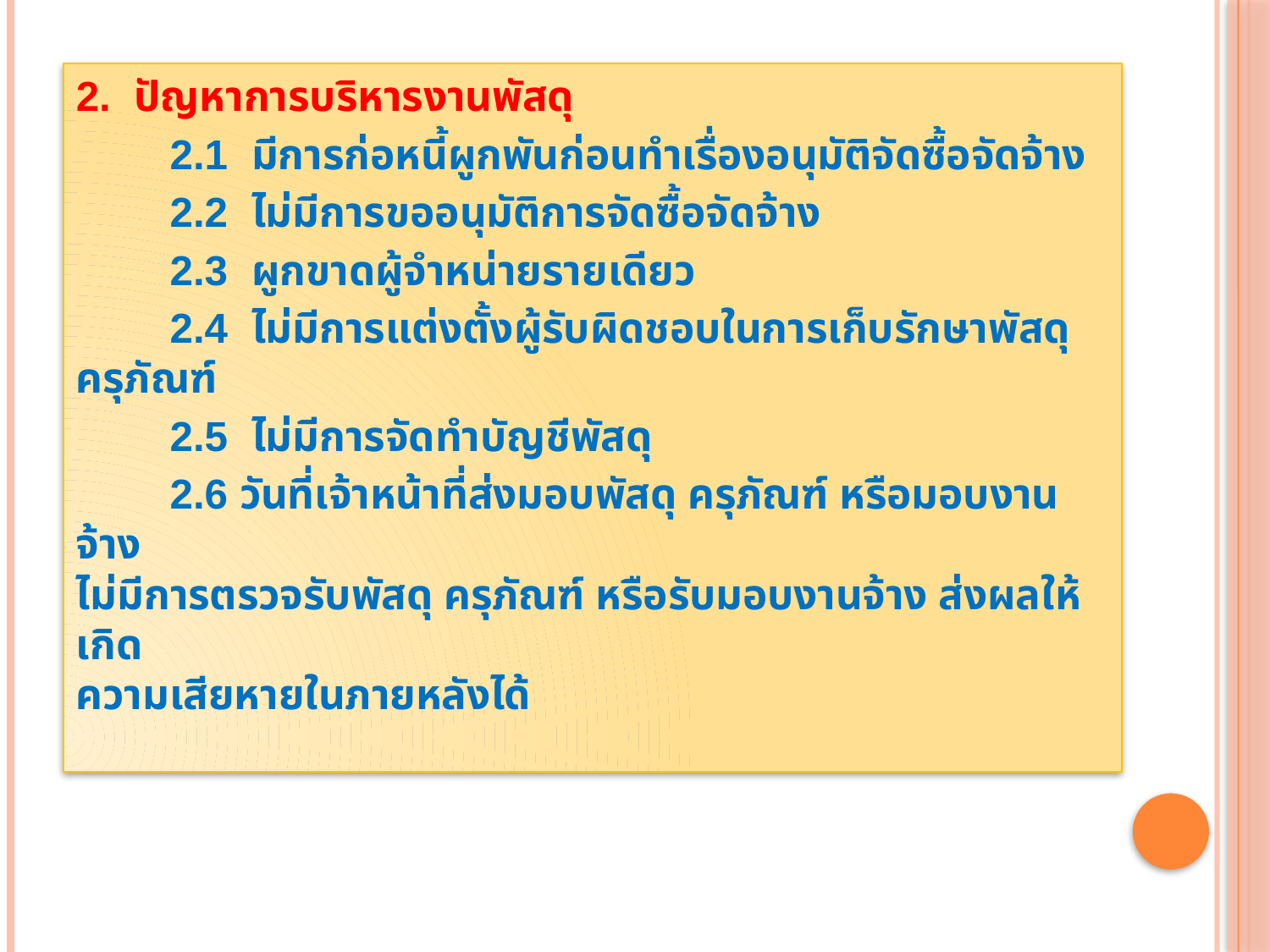

2.  ปัญหาการบริหารงานพัสดุ
	2.1  มีการก่อหนี้ผูกพันก่อนทำเรื่องอนุมัติจัดซื้อจัดจ้าง
	2.2  ไม่มีการขออนุมัติการจัดซื้อจัดจ้าง
	2.3  ผูกขาดผู้จำหน่ายรายเดียว
	2.4  ไม่มีการแต่งตั้งผู้รับผิดชอบในการเก็บรักษาพัสดุ ครุภัณฑ์
	2.5  ไม่มีการจัดทำบัญชีพัสดุ
	2.6 วันที่เจ้าหน้าที่ส่งมอบพัสดุ ครุภัณฑ์ หรือมอบงานจ้าง
ไม่มีการตรวจรับพัสดุ ครุภัณฑ์ หรือรับมอบงานจ้าง ส่งผลให้เกิด
ความเสียหายในภายหลังได้